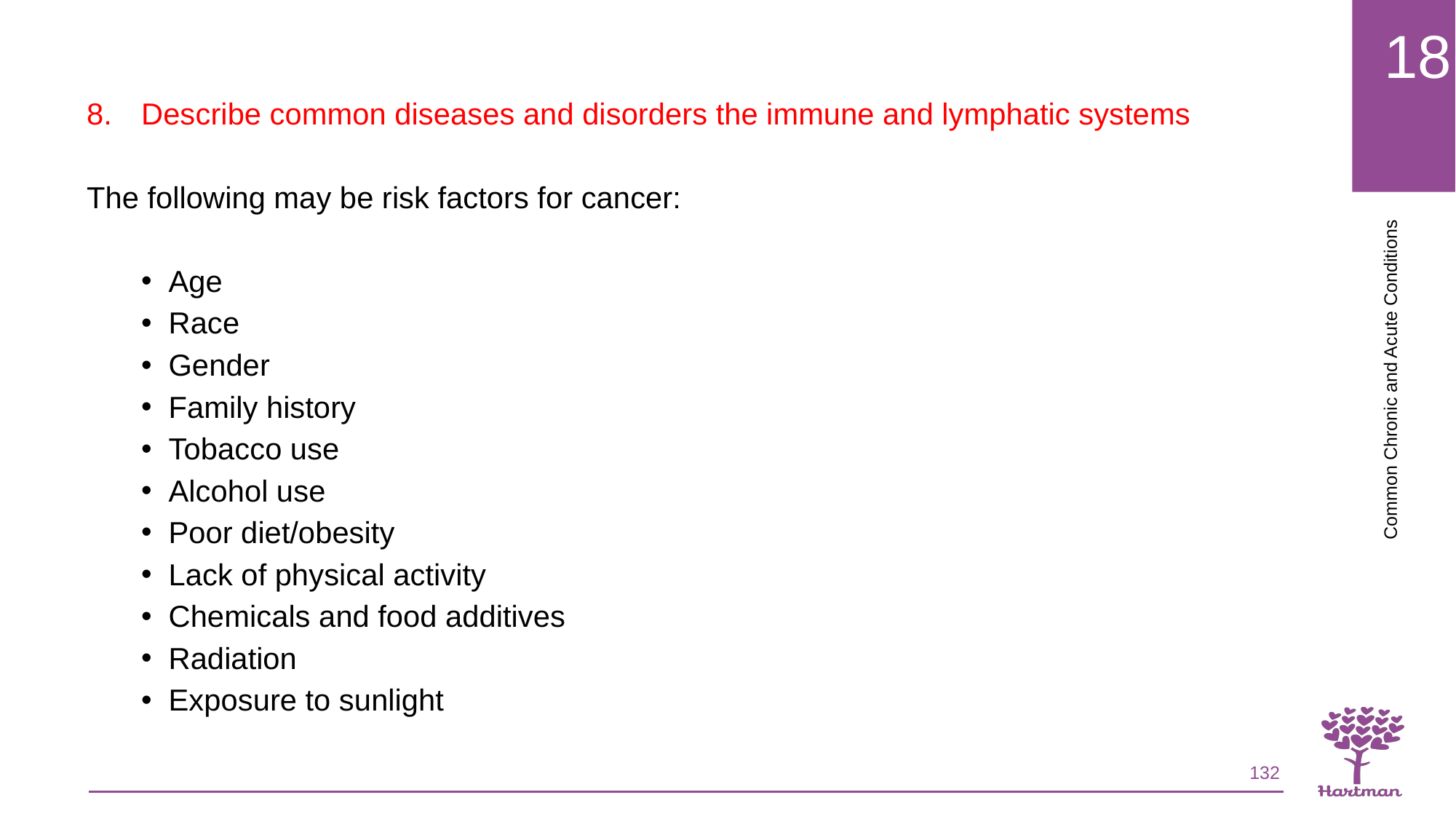

Describe common diseases and disorders the immune and lymphatic systems

The following may be risk factors for cancer:

Age
Race
Gender
Family history
Tobacco use
Alcohol use
Poor diet/obesity
Lack of physical activity
Chemicals and food additives
Radiation
Exposure to sunlight

132